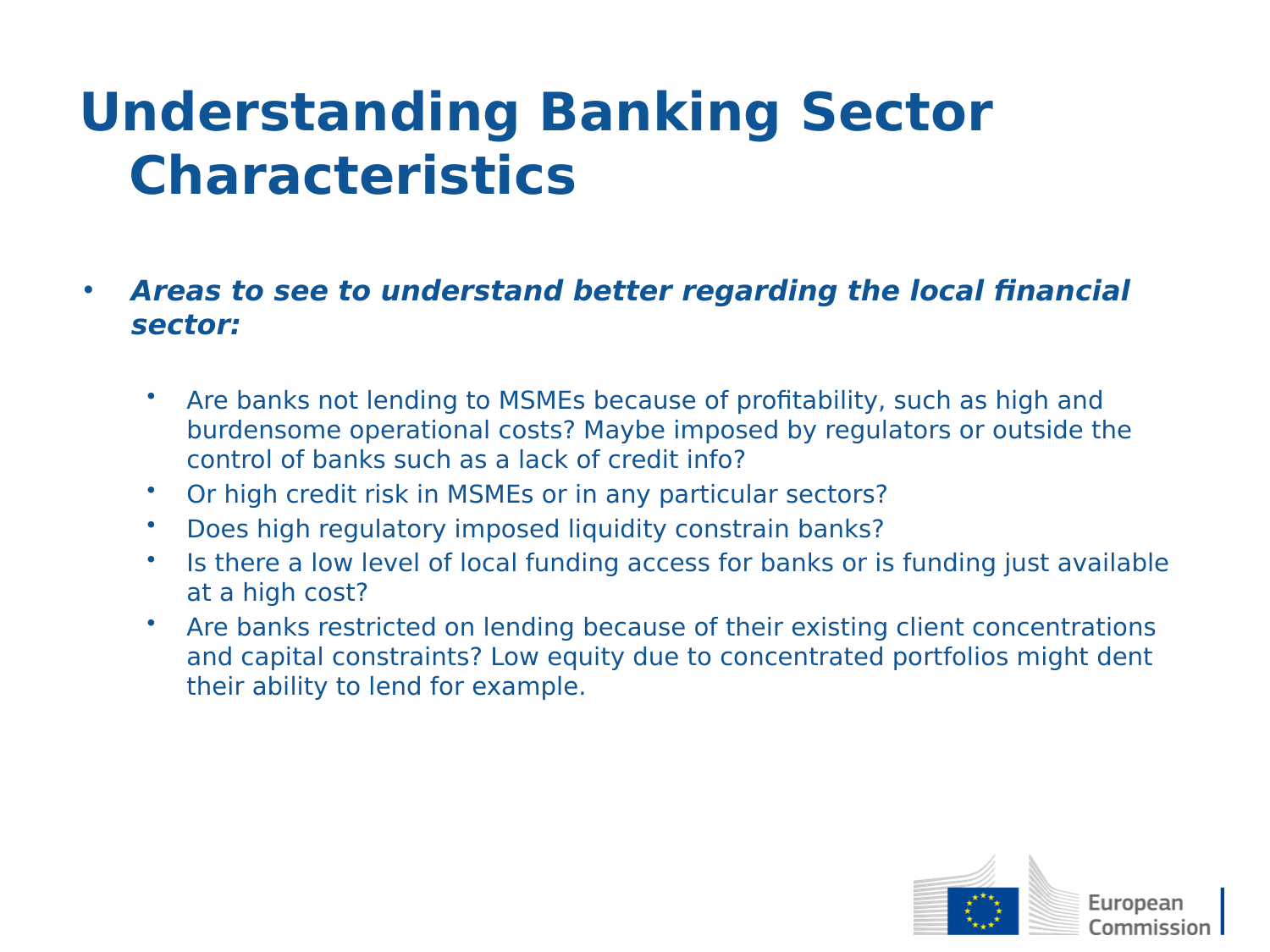

# Understanding Banking Sector Characteristics
Areas to see to understand better regarding the local financial sector:

Are banks not lending to MSMEs because of profitability, such as high and burdensome operational costs? Maybe imposed by regulators or outside the control of banks such as a lack of credit info?
Or high credit risk in MSMEs or in any particular sectors?
Does high regulatory imposed liquidity constrain banks?
Is there a low level of local funding access for banks or is funding just available at a high cost?
Are banks restricted on lending because of their existing client concentrations and capital constraints? Low equity due to concentrated portfolios might dent their ability to lend for example.